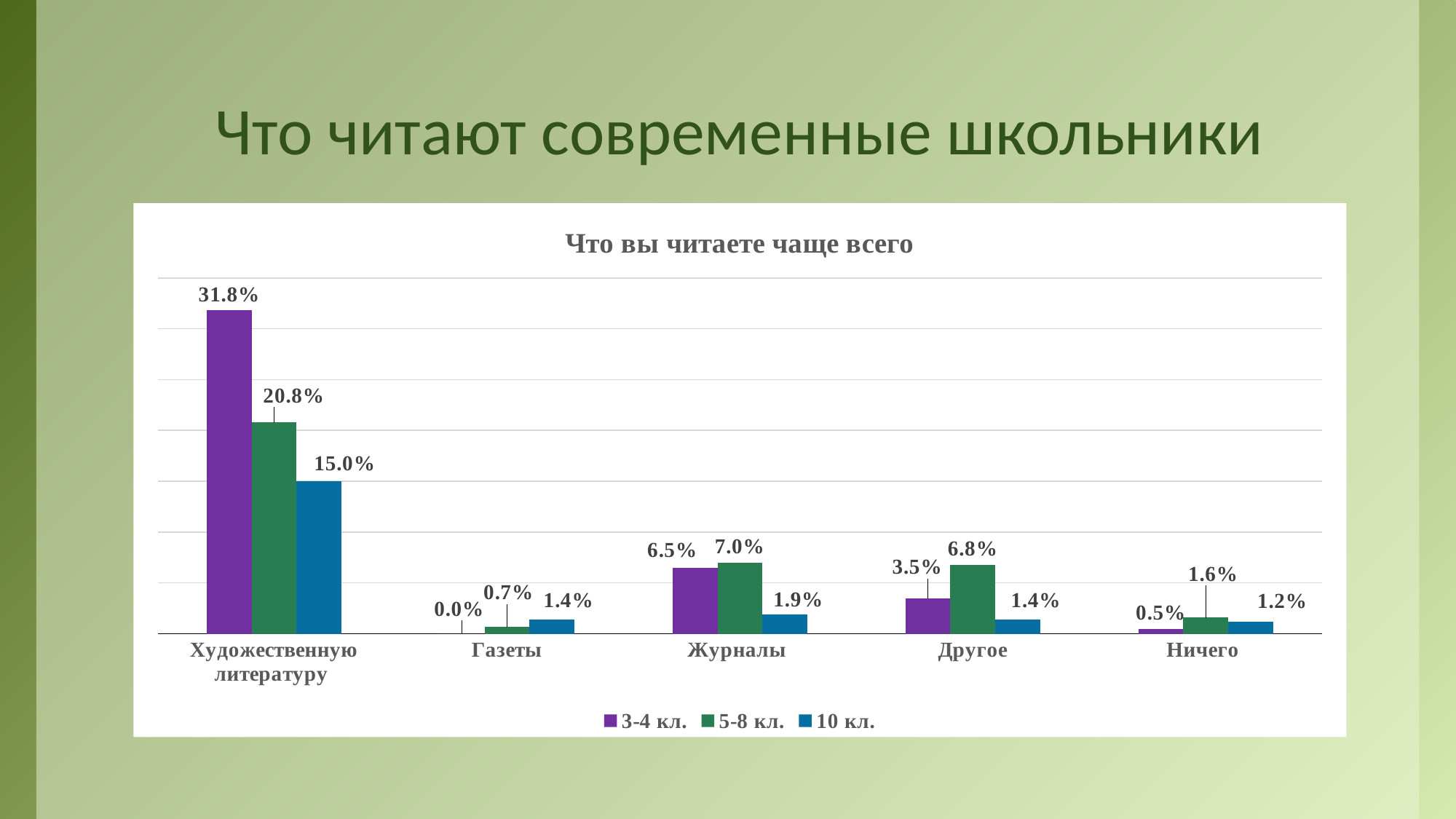

# Что читают современные школьники

### Chart: Что вы читаете чаще всего

| Category | 3-4 кл. | 5-8 кл. | 10 кл. |
|---|---|---|---|
| Художественную литературу  | 0.318 | 0.208 | 0.15 |
| Газеты | 0.0 | 0.0068 | 0.014 |
| Журналы  | 0.065 | 0.07 | 0.019 |
| Другое | 0.035 | 0.068 | 0.014 |
| Ничего  | 0.005 | 0.016 | 0.012 |